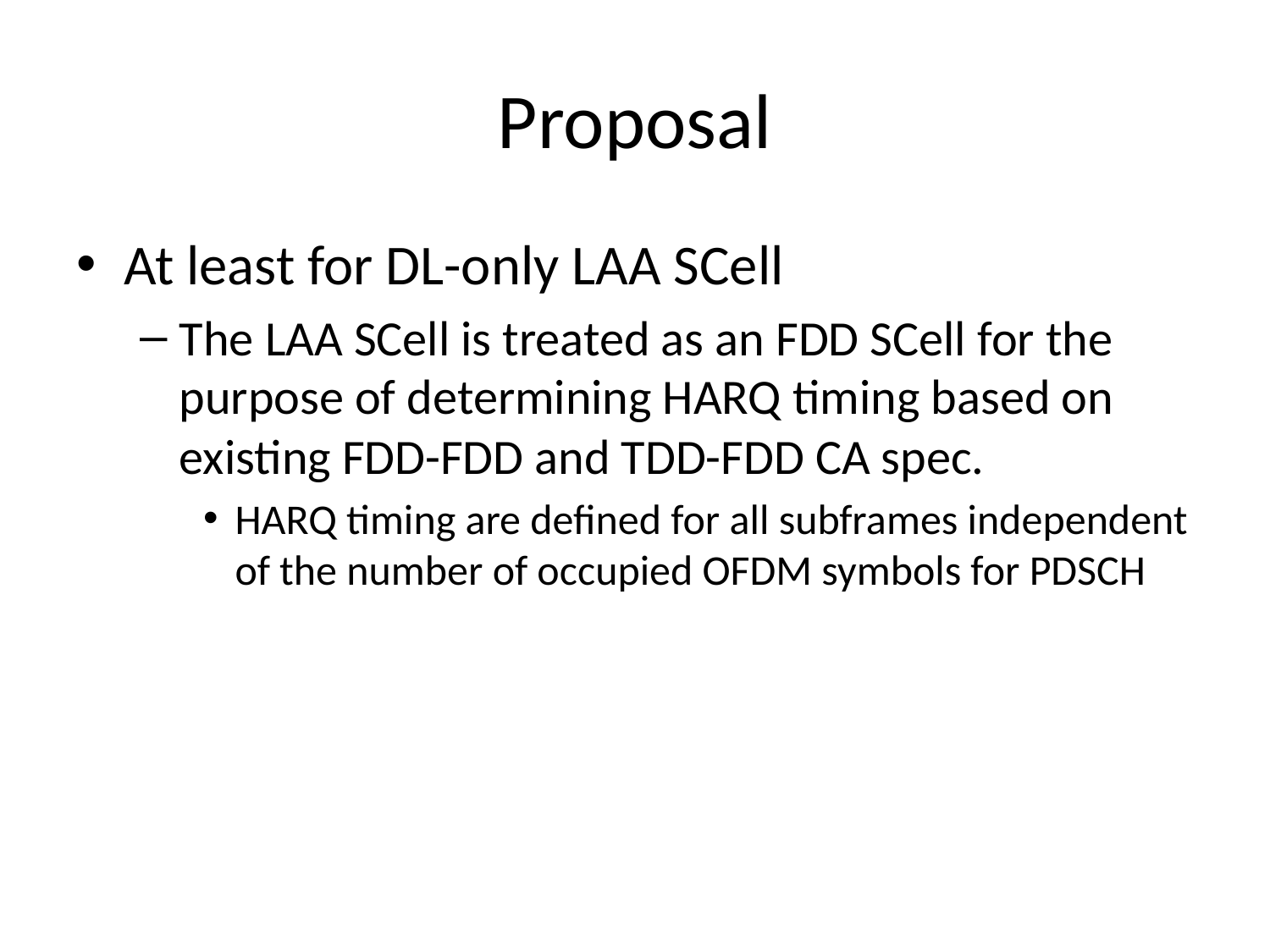

# Proposal
At least for DL-only LAA SCell
The LAA SCell is treated as an FDD SCell for the purpose of determining HARQ timing based on existing FDD-FDD and TDD-FDD CA spec.
HARQ timing are defined for all subframes independent of the number of occupied OFDM symbols for PDSCH